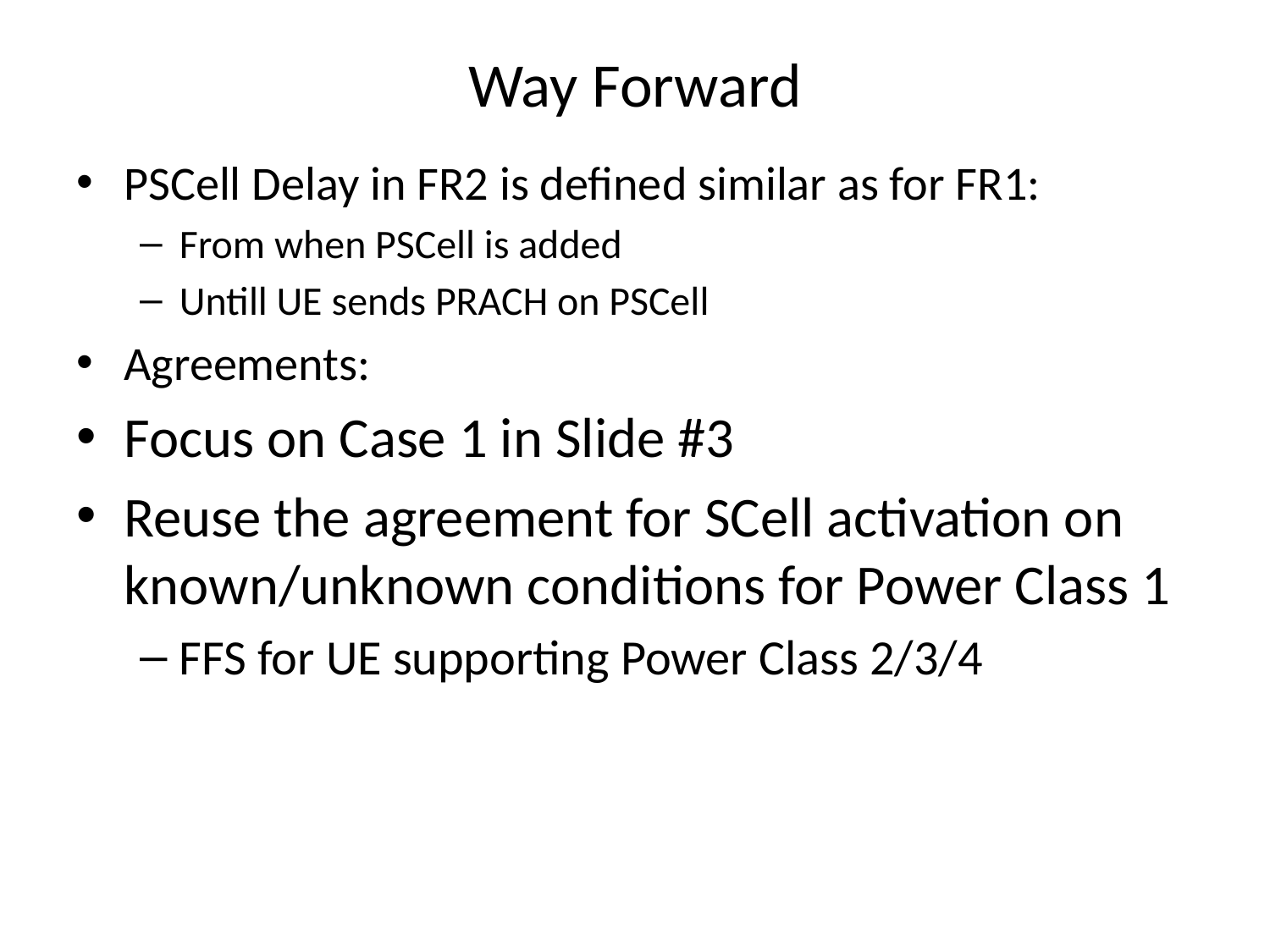

# Way Forward
PSCell Delay in FR2 is defined similar as for FR1:
From when PSCell is added
Untill UE sends PRACH on PSCell
Agreements:
Focus on Case 1 in Slide #3
Reuse the agreement for SCell activation on known/unknown conditions for Power Class 1
FFS for UE supporting Power Class 2/3/4